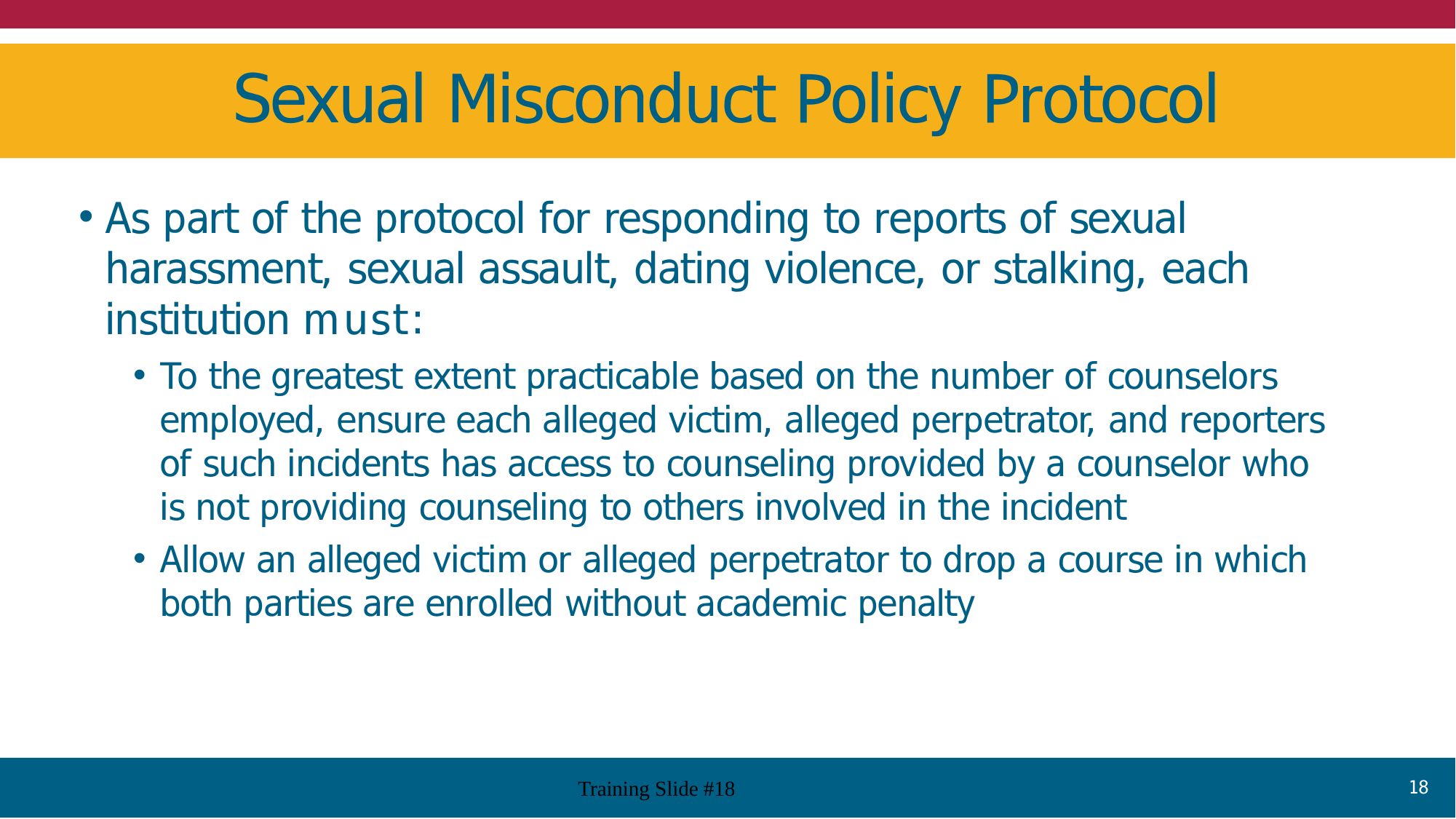

# Sexual Misconduct Policy Protocol
As part of the protocol for responding to reports of sexual harassment, sexual assault, dating violence, or stalking, each institution must:
To the greatest extent practicable based on the number of counselors employed, ensure each alleged victim, alleged perpetrator, and reporters of such incidents has access to counseling provided by a counselor who is not providing counseling to others involved in the incident
Allow an alleged victim or alleged perpetrator to drop a course in which both parties are enrolled without academic penalty
18
Training Slide #18